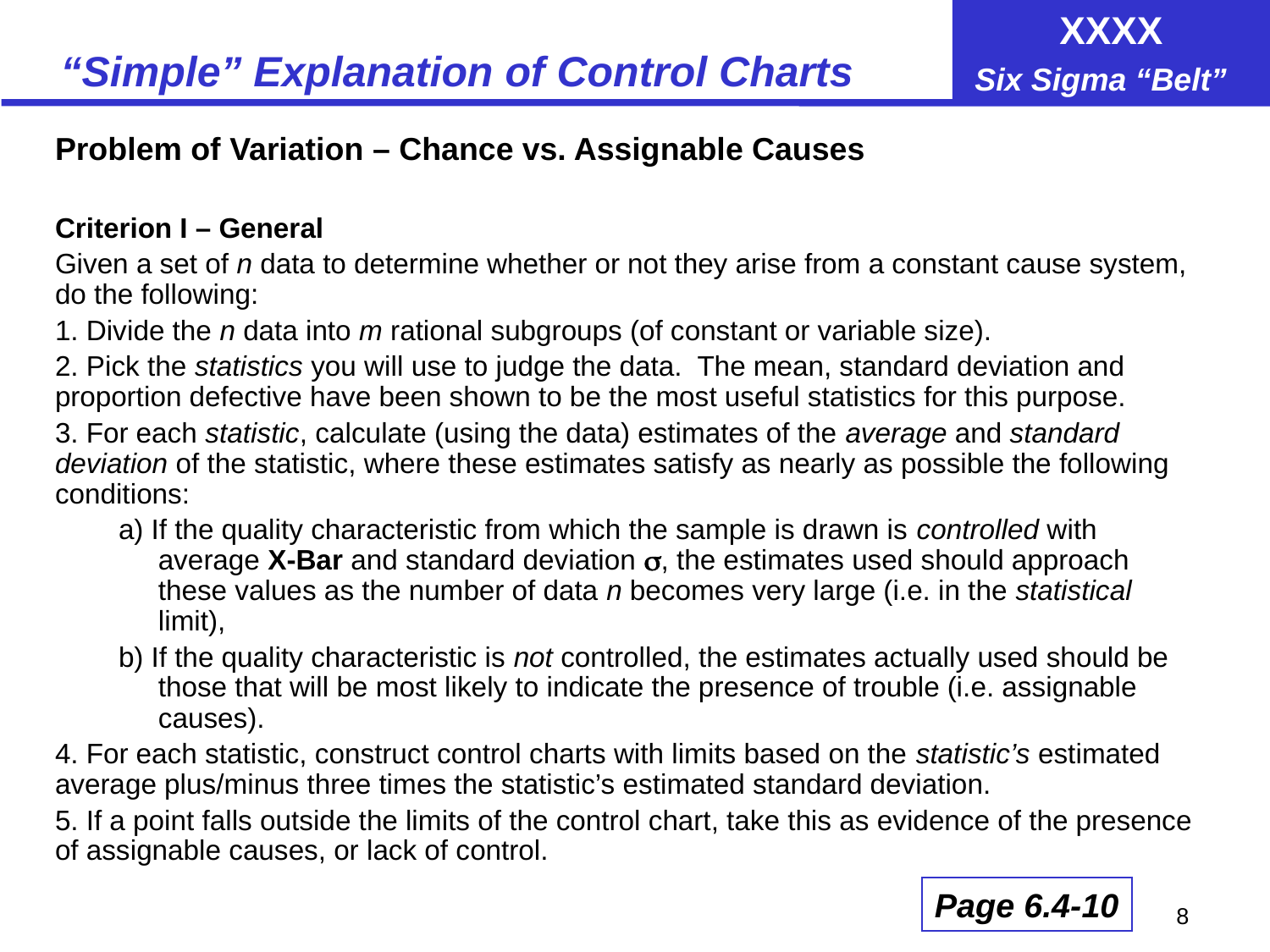

# “Simple” Explanation of Control Charts
Problem of Variation – Chance vs. Assignable Causes

Criterion I – General
Given a set of n data to determine whether or not they arise from a constant cause system, do the following:
1. Divide the n data into m rational subgroups (of constant or variable size).
2. Pick the statistics you will use to judge the data.  The mean, standard deviation and proportion defective have been shown to be the most useful statistics for this purpose.
3. For each statistic, calculate (using the data) estimates of the average and standard deviation of the statistic, where these estimates satisfy as nearly as possible the following conditions:
a) If the quality characteristic from which the sample is drawn is controlled with average X-Bar and standard deviation σ, the estimates used should approach these values as the number of data n becomes very large (i.e. in the statistical limit),
b) If the quality characteristic is not controlled, the estimates actually used should be those that will be most likely to indicate the presence of trouble (i.e. assignable causes).
4. For each statistic, construct control charts with limits based on the statistic’s estimated average plus/minus three times the statistic’s estimated standard deviation.
5. If a point falls outside the limits of the control chart, take this as evidence of the presence of assignable causes, or lack of control.
Page 6.4-10